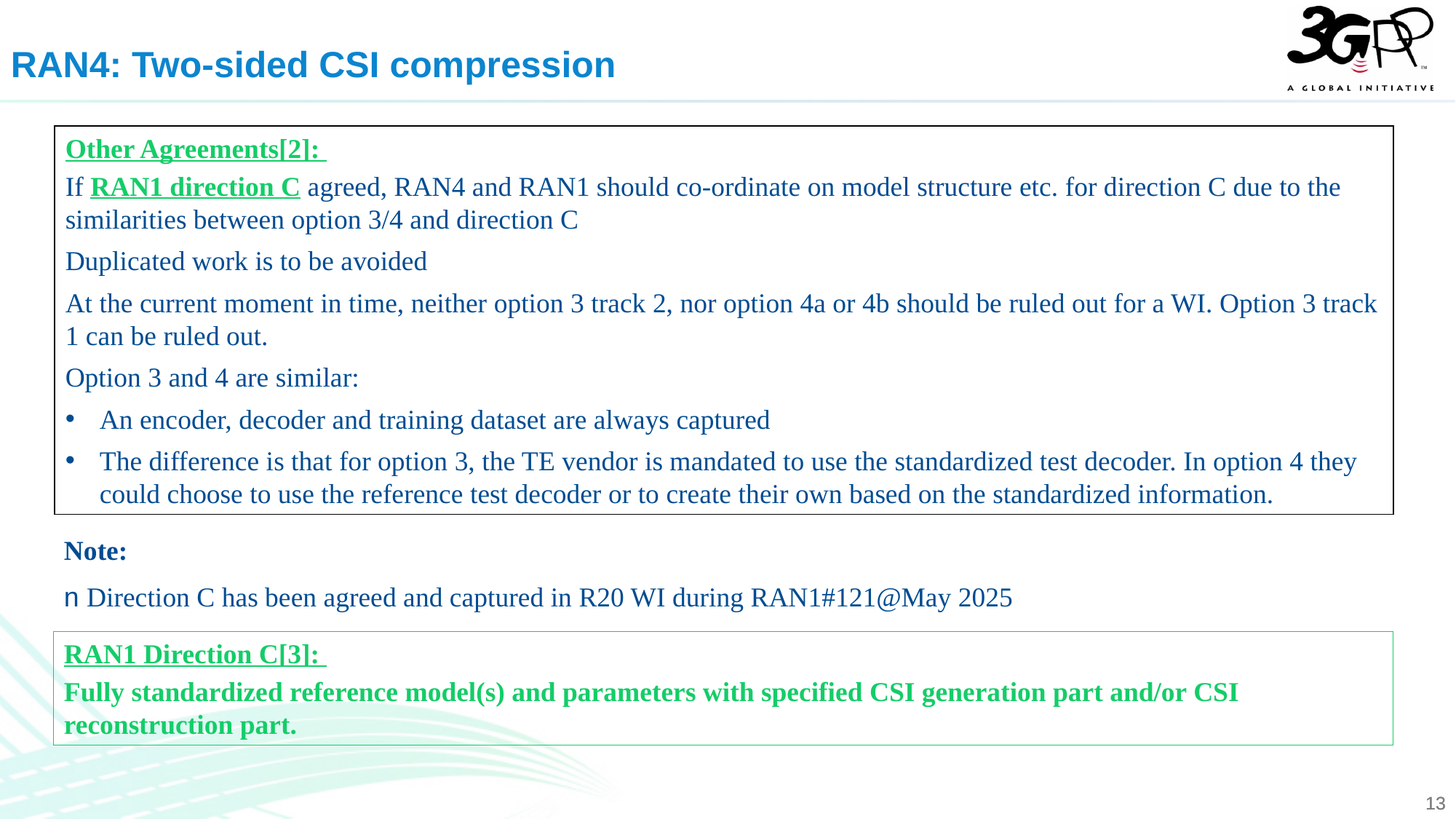

RAN4: Two-sided CSI compression
Other Agreements[2]:
If RAN1 direction C agreed, RAN4 and RAN1 should co-ordinate on model structure etc. for direction C due to the similarities between option 3/4 and direction C
Duplicated work is to be avoided
At the current moment in time, neither option 3 track 2, nor option 4a or 4b should be ruled out for a WI. Option 3 track 1 can be ruled out.
Option 3 and 4 are similar:
An encoder, decoder and training dataset are always captured
The difference is that for option 3, the TE vendor is mandated to use the standardized test decoder. In option 4 they could choose to use the reference test decoder or to create their own based on the standardized information.
Note:
n Direction C has been agreed and captured in R20 WI during RAN1#121@May 2025
RAN1 Direction C[3]:
Fully standardized reference model(s) and parameters with specified CSI generation part and/or CSI reconstruction part.